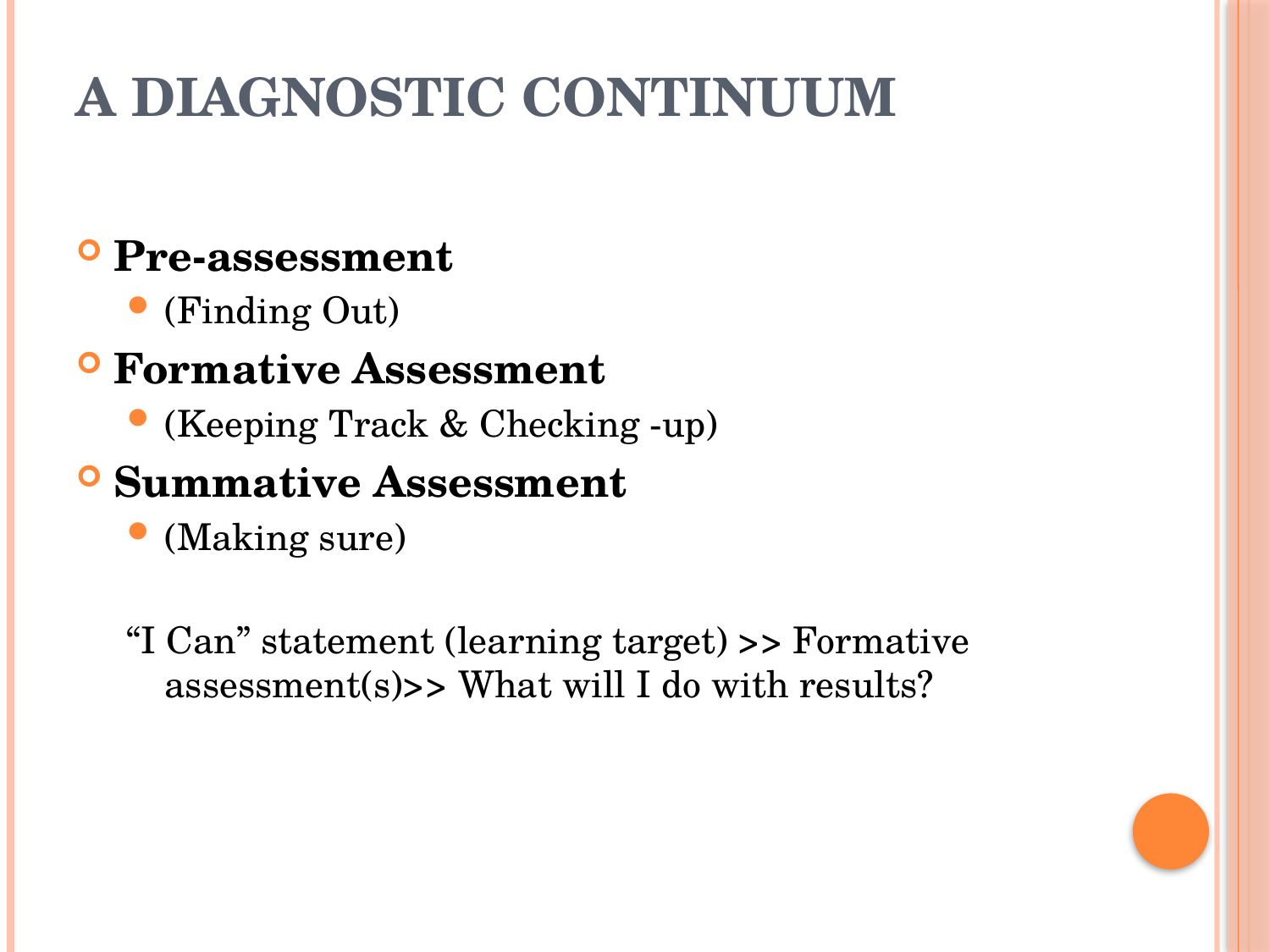

# A Diagnostic Continuum
Pre-assessment
(Finding Out)
Formative Assessment
(Keeping Track & Checking -up)
Summative Assessment
(Making sure)

“I Can” statement (learning target) >> Formative assessment(s)>> What will I do with results?